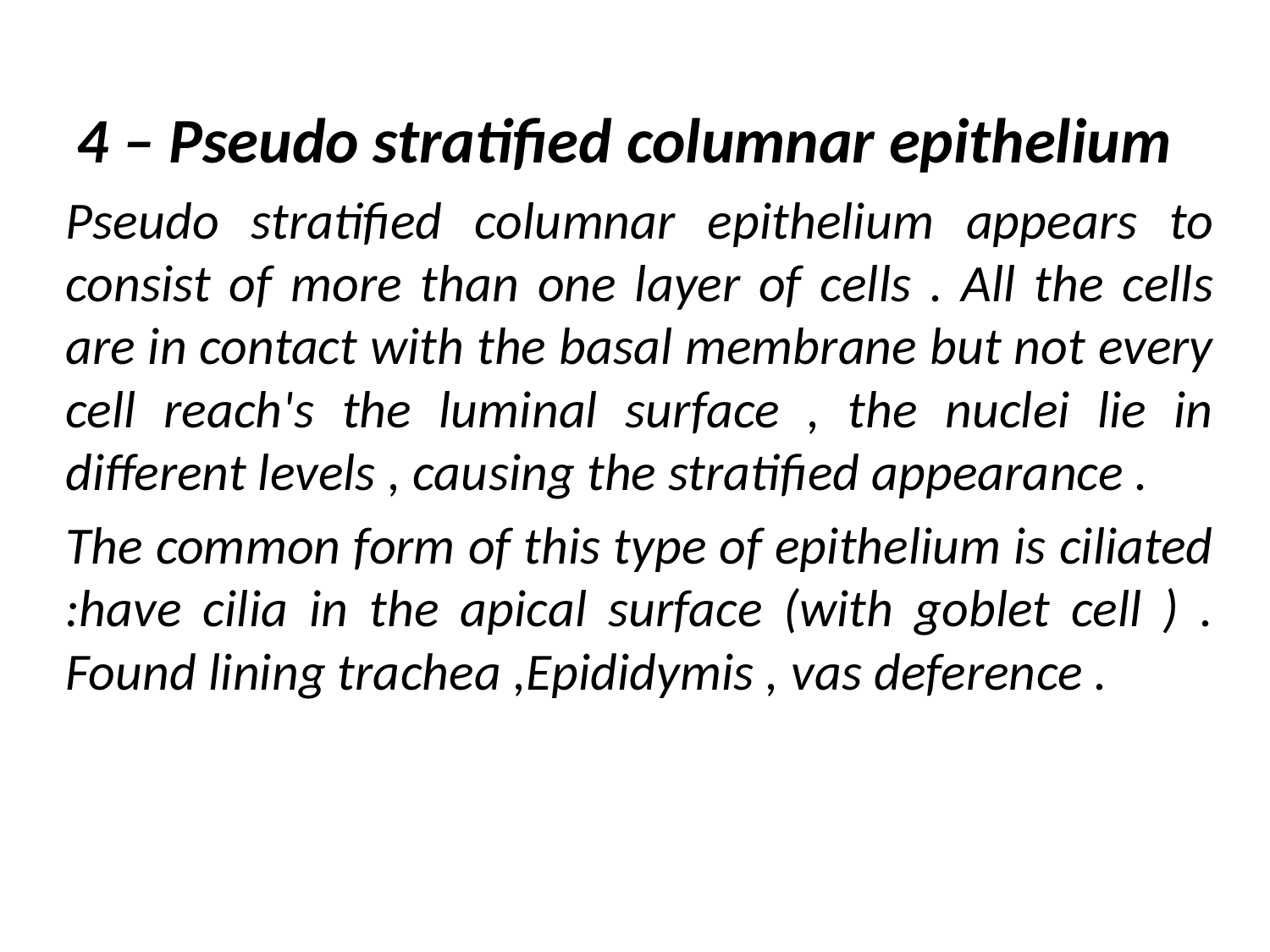

# 4 – Pseudo stratified columnar epithelium
Pseudo stratified columnar epithelium appears to consist of more than one layer of cells . All the cells are in contact with the basal membrane but not every cell reach's the luminal surface , the nuclei lie in different levels , causing the stratified appearance .
The common form of this type of epithelium is ciliated :have cilia in the apical surface (with goblet cell ) . Found lining trachea ,Epididymis , vas deference .